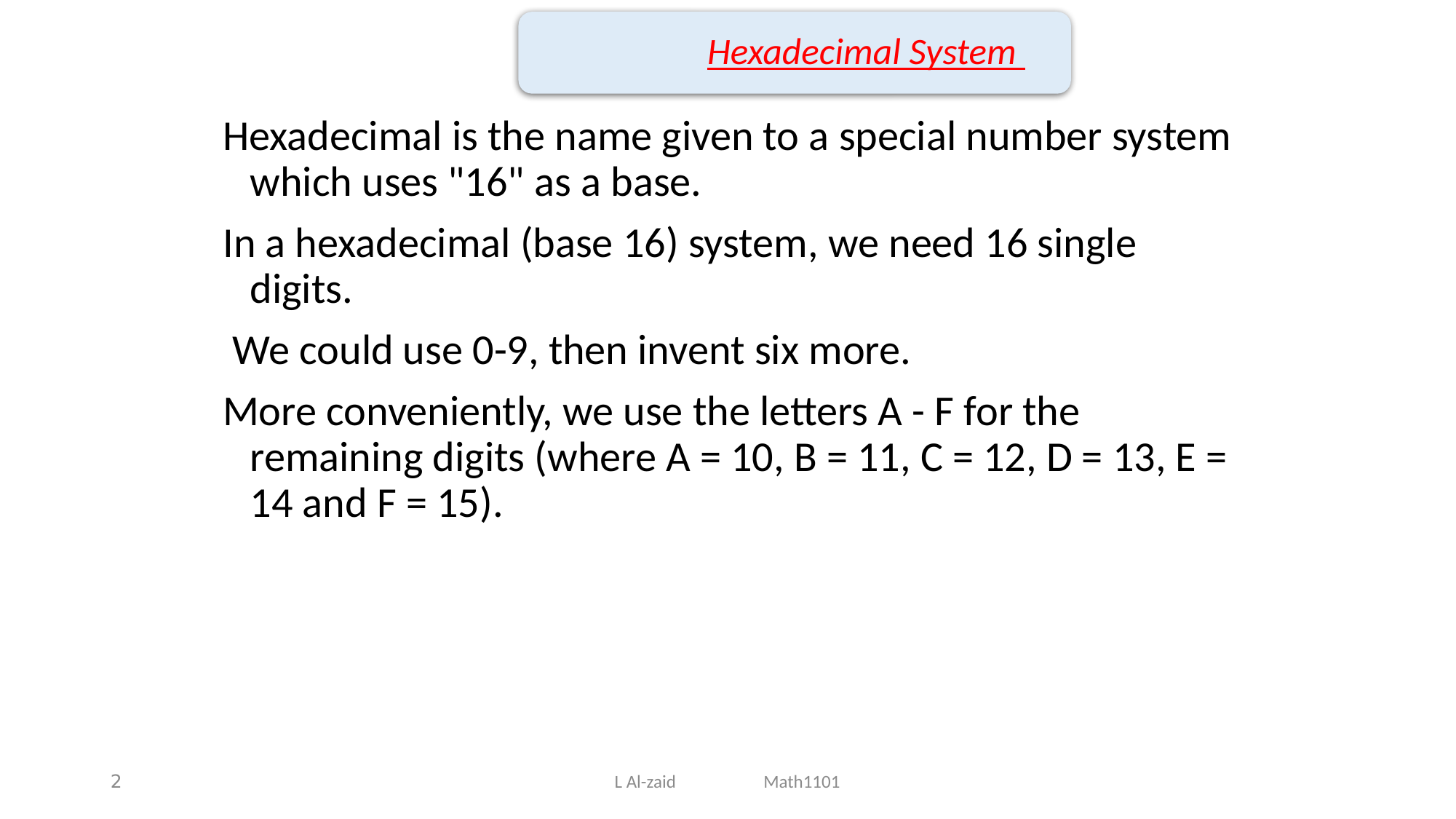

# Hexadecimal System
Hexadecimal is the name given to a special number system which uses "16" as a base.
In a hexadecimal (base 16) system, we need 16 single digits.
 We could use 0-9, then invent six more.
More conveniently, we use the letters A - F for the remaining digits (where A = 10, B = 11, C = 12, D = 13, E = 14 and F = 15).
2
L Al-zaid                     Math1101